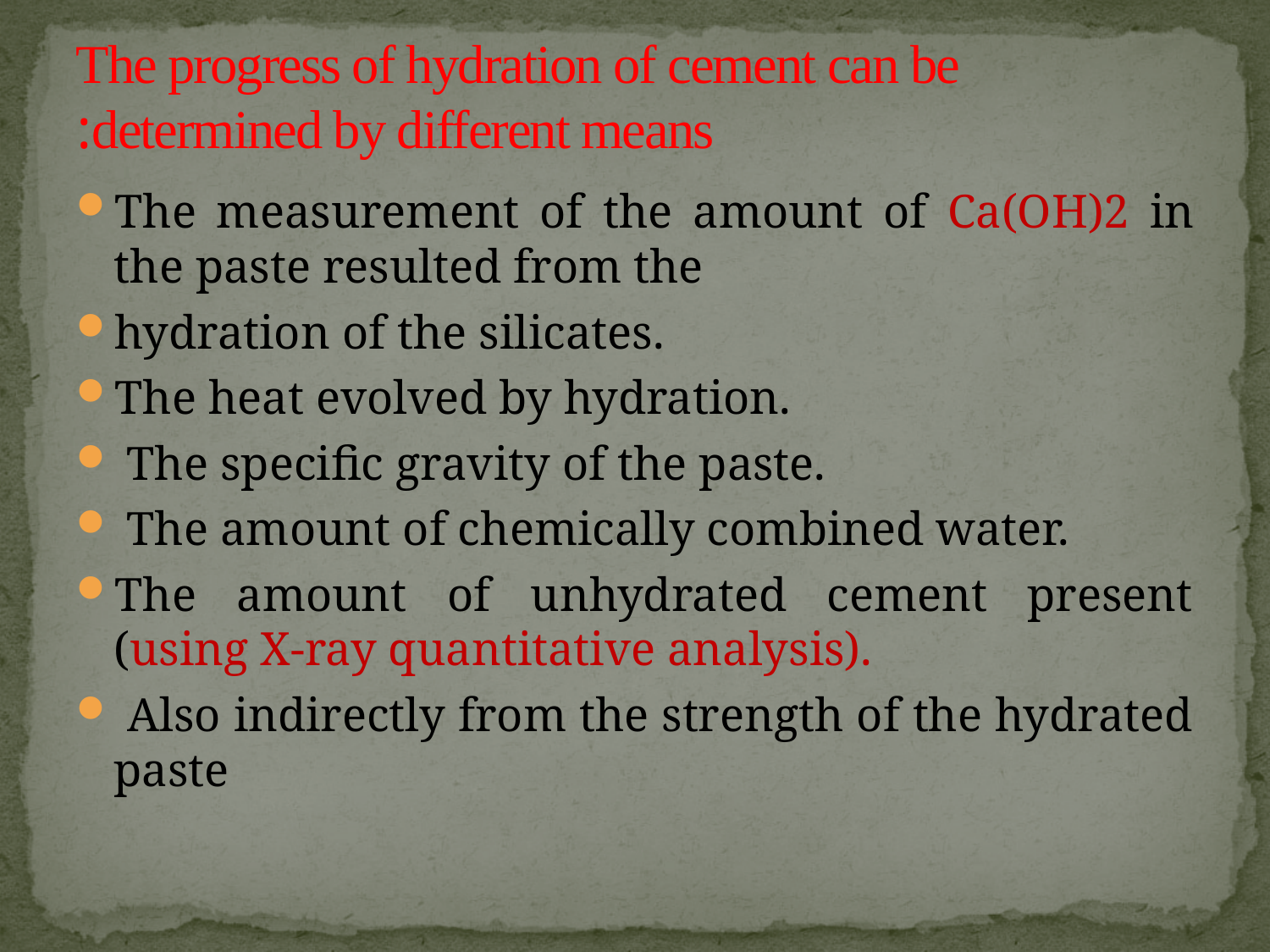

# The progress of hydration of cement can be determined by different means:
The measurement of the amount of Ca(OH)2 in the paste resulted from the
hydration of the silicates.
The heat evolved by hydration.
 The specific gravity of the paste.
 The amount of chemically combined water.
The amount of unhydrated cement present (using X-ray quantitative analysis).
 Also indirectly from the strength of the hydrated paste